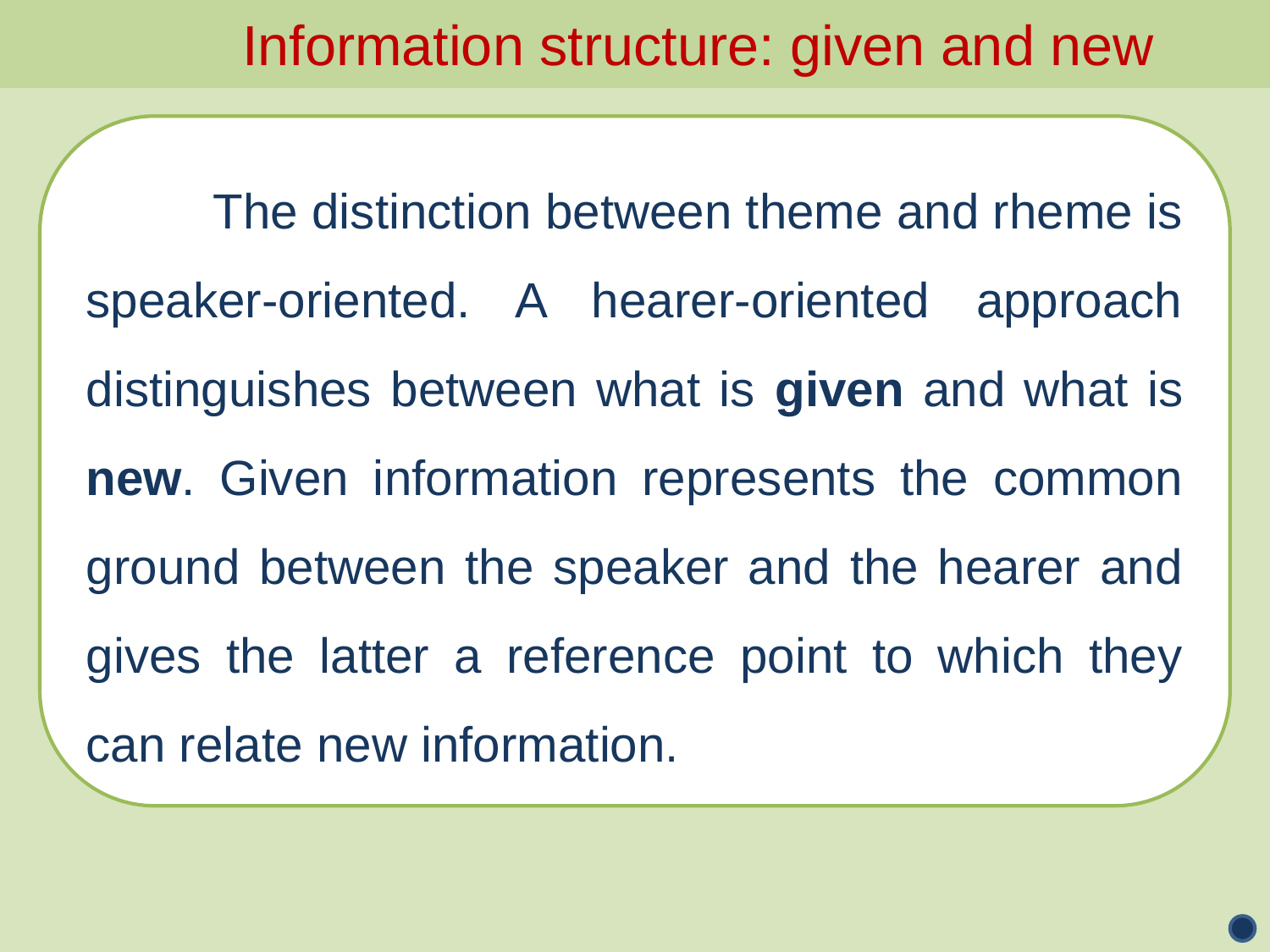

Information structure: given and new
	The distinction between theme and rheme is speaker-oriented. A hearer-oriented approach distinguishes between what is given and what is new. Given information represents the common ground between the speaker and the hearer and gives the latter a reference point to which they can relate new information.